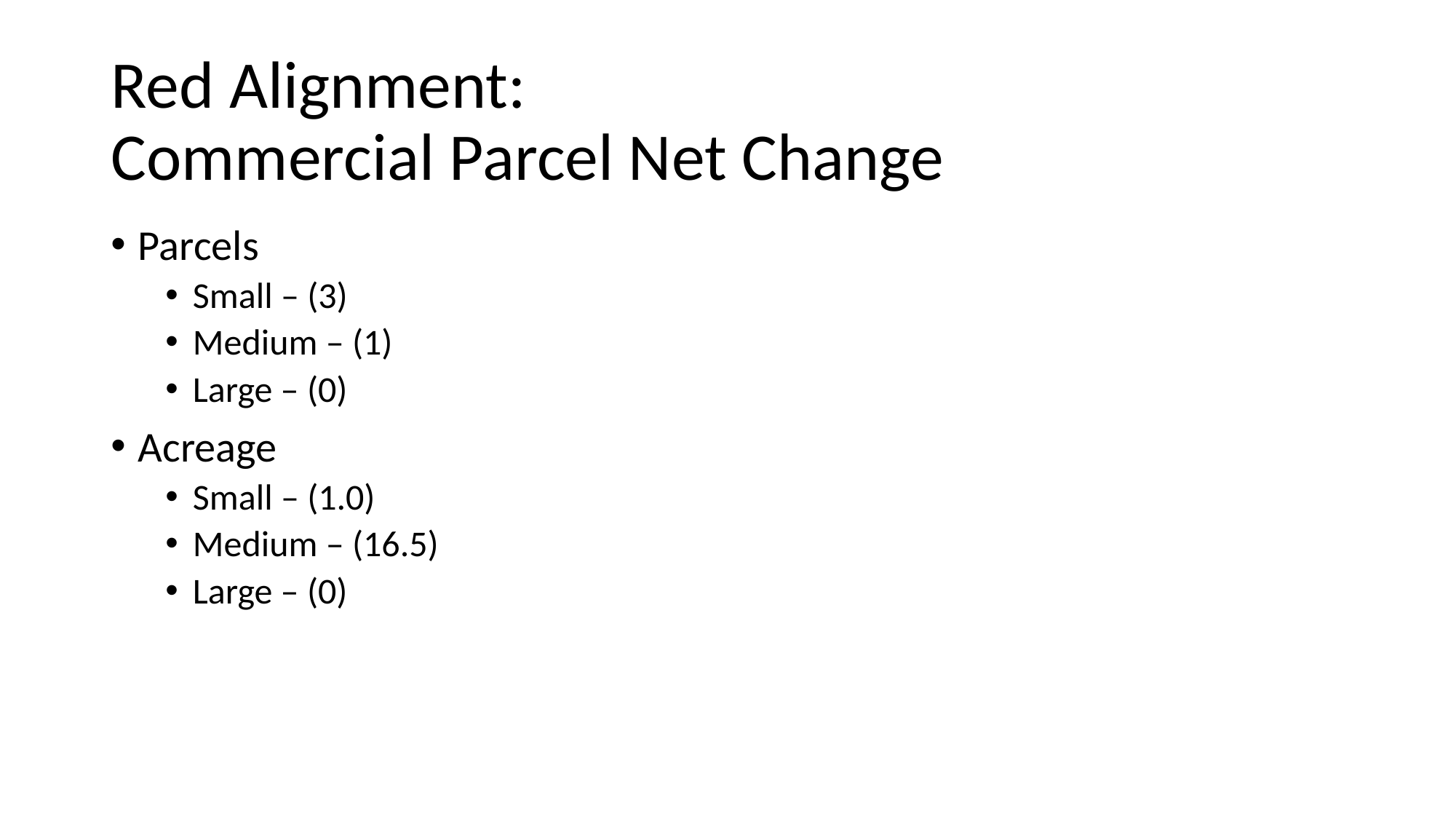

# Red Alignment: Commercial Parcel Net Change
Parcels
Small – (3)
Medium – (1)
Large – (0)
Acreage
Small – (1.0)
Medium – (16.5)
Large – (0)